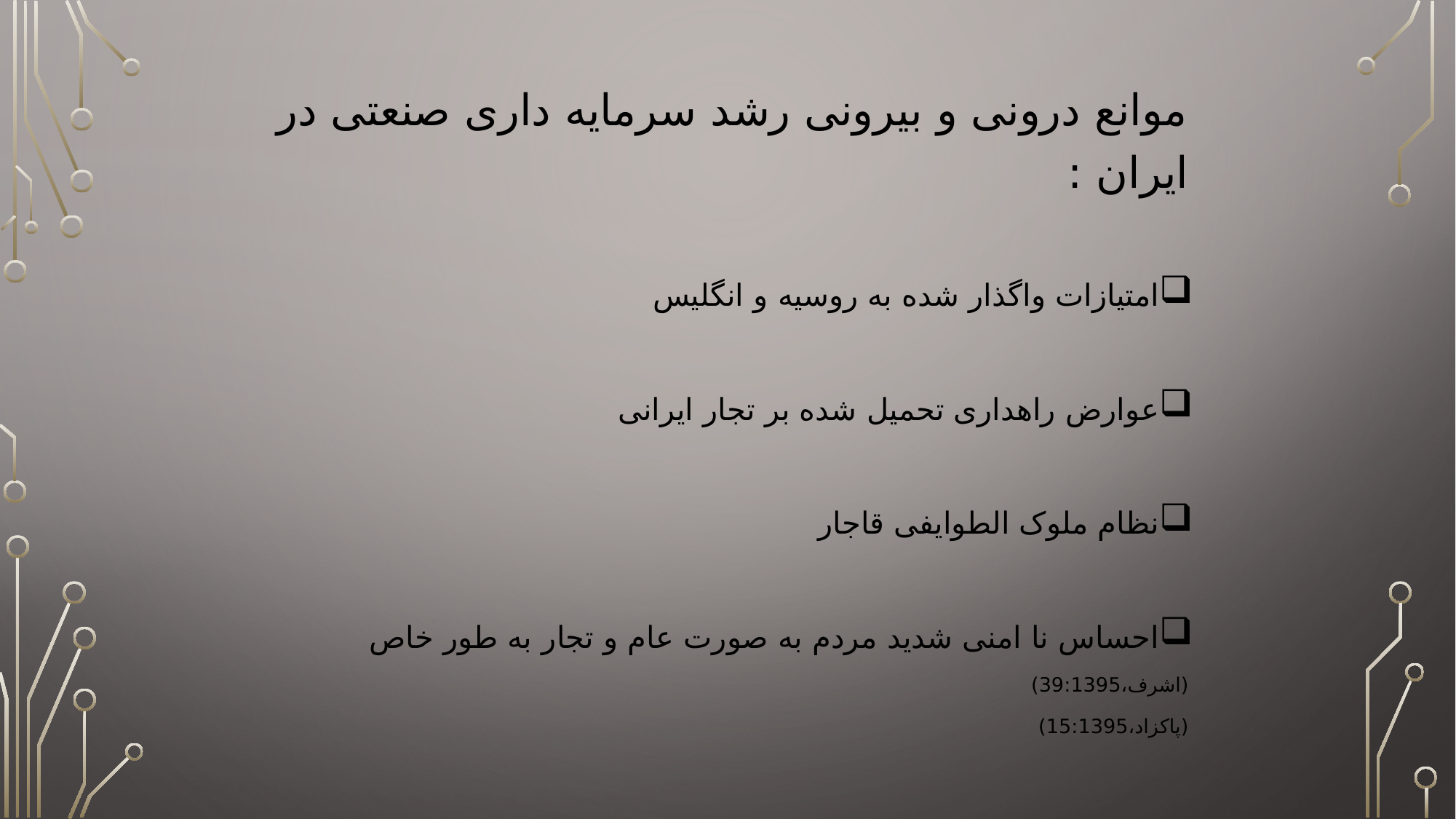

موانع درونی و بیرونی رشد سرمایه داری صنعتی در ایران :

امتیازات واگذار شده به روسیه و انگلیس

عوارض راهداری تحمیل شده بر تجار ایرانی

نظام ملوک الطوایفی قاجار

احساس نا امنی شدید مردم به صورت عام و تجار به طور خاص
(اشرف،39:1395)
(پاکزاد،15:1395)